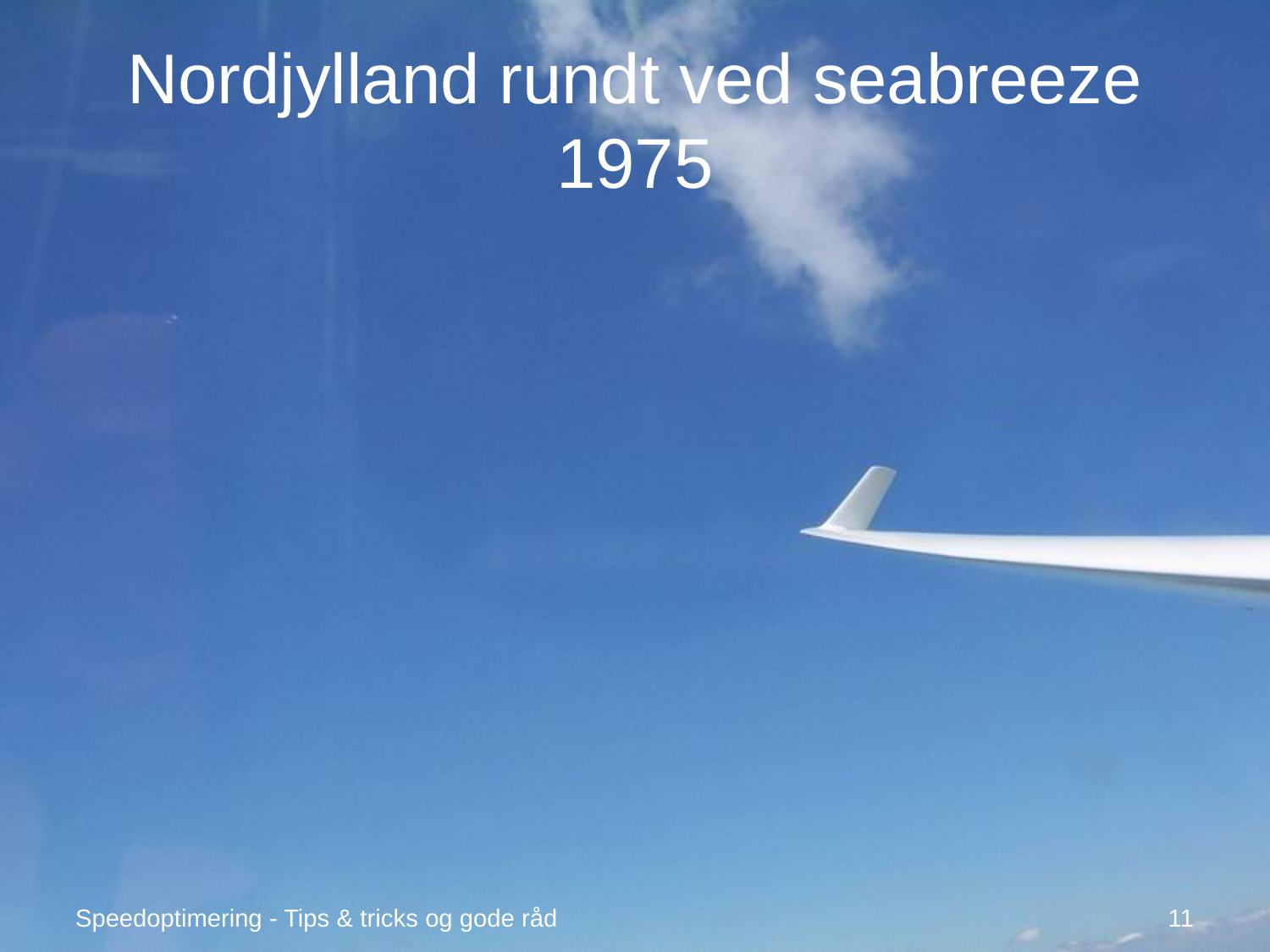

# Nordjylland rundt ved seabreeze 1975

Speedoptimering - Tips & tricks og gode råd
11